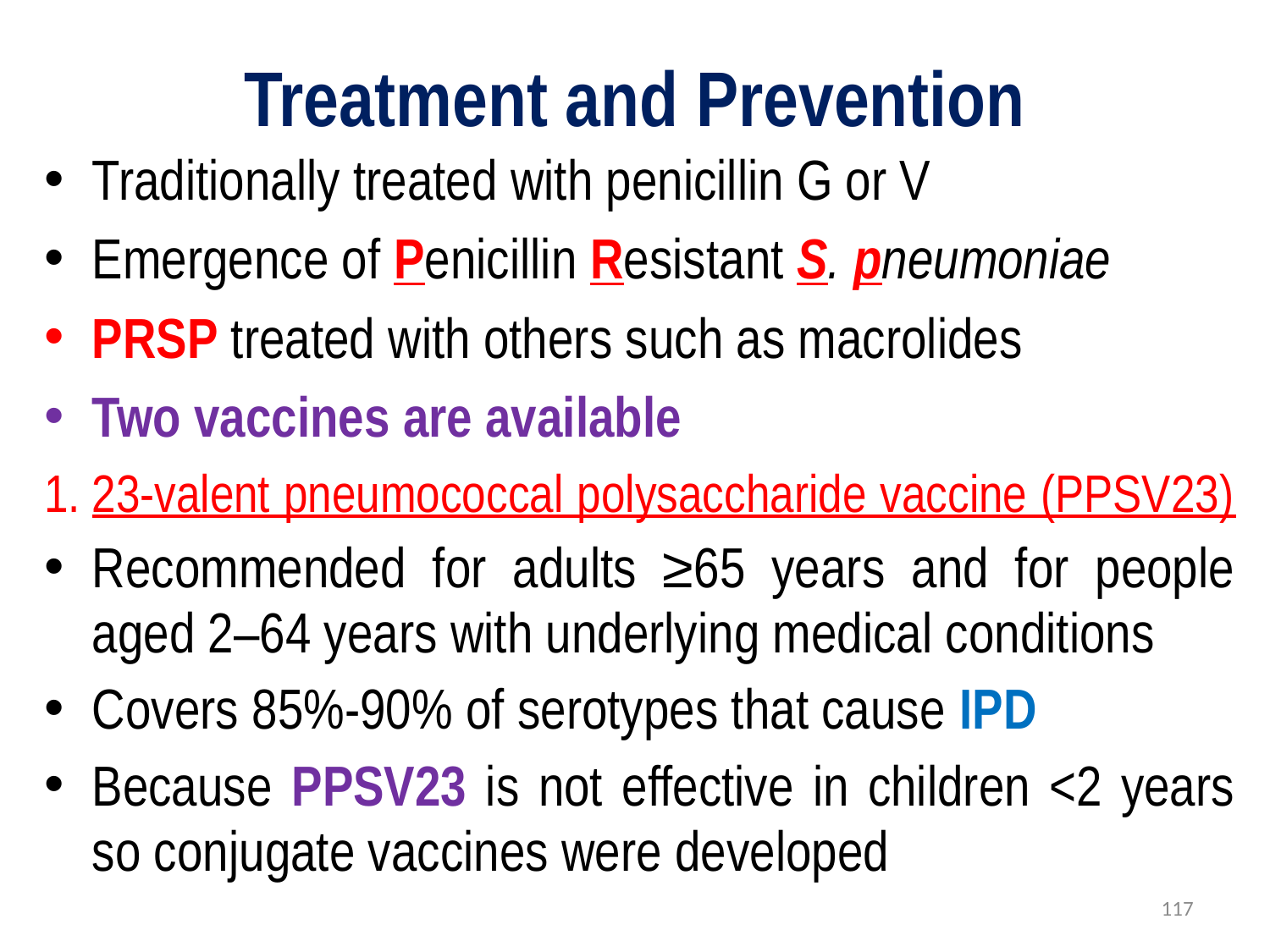

# Treatment and Prevention
Traditionally treated with penicillin G or V
Emergence of Penicillin Resistant S. pneumoniae
PRSP treated with others such as macrolides
Two vaccines are available
23-valent pneumococcal polysaccharide vaccine (PPSV23)
Recommended for adults ≥65 years and for people aged 2–64 years with underlying medical conditions
Covers 85%-90% of serotypes that cause IPD
Because PPSV23 is not effective in children <2 years so conjugate vaccines were developed

117